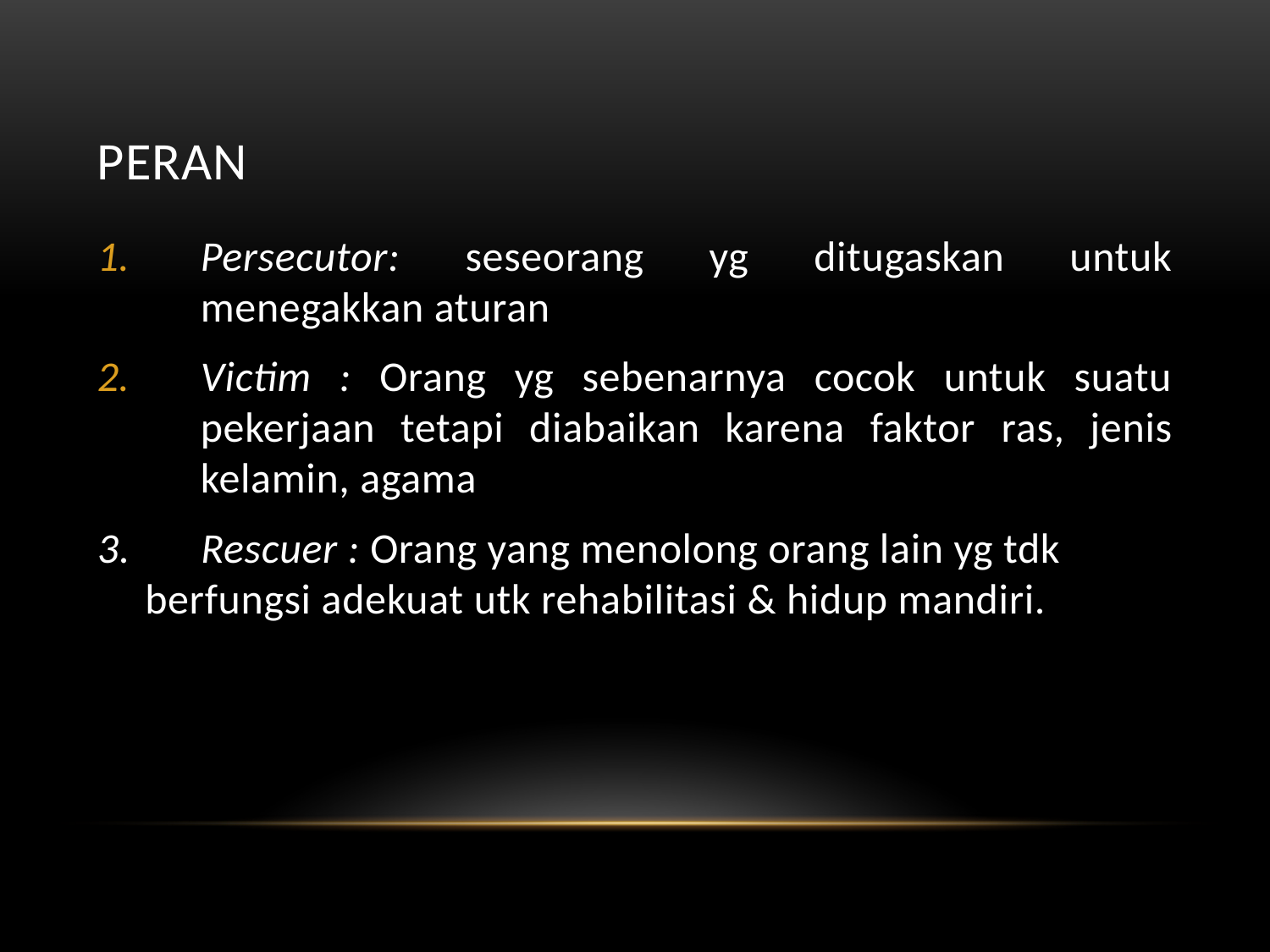

# Peran
Persecutor: seseorang yg ditugaskan untuk menegakkan aturan
Victim : Orang yg sebenarnya cocok untuk suatu pekerjaan tetapi diabaikan karena faktor ras, jenis kelamin, agama
3.       Rescuer : Orang yang menolong orang lain yg tdk berfungsi adekuat utk rehabilitasi & hidup mandiri.